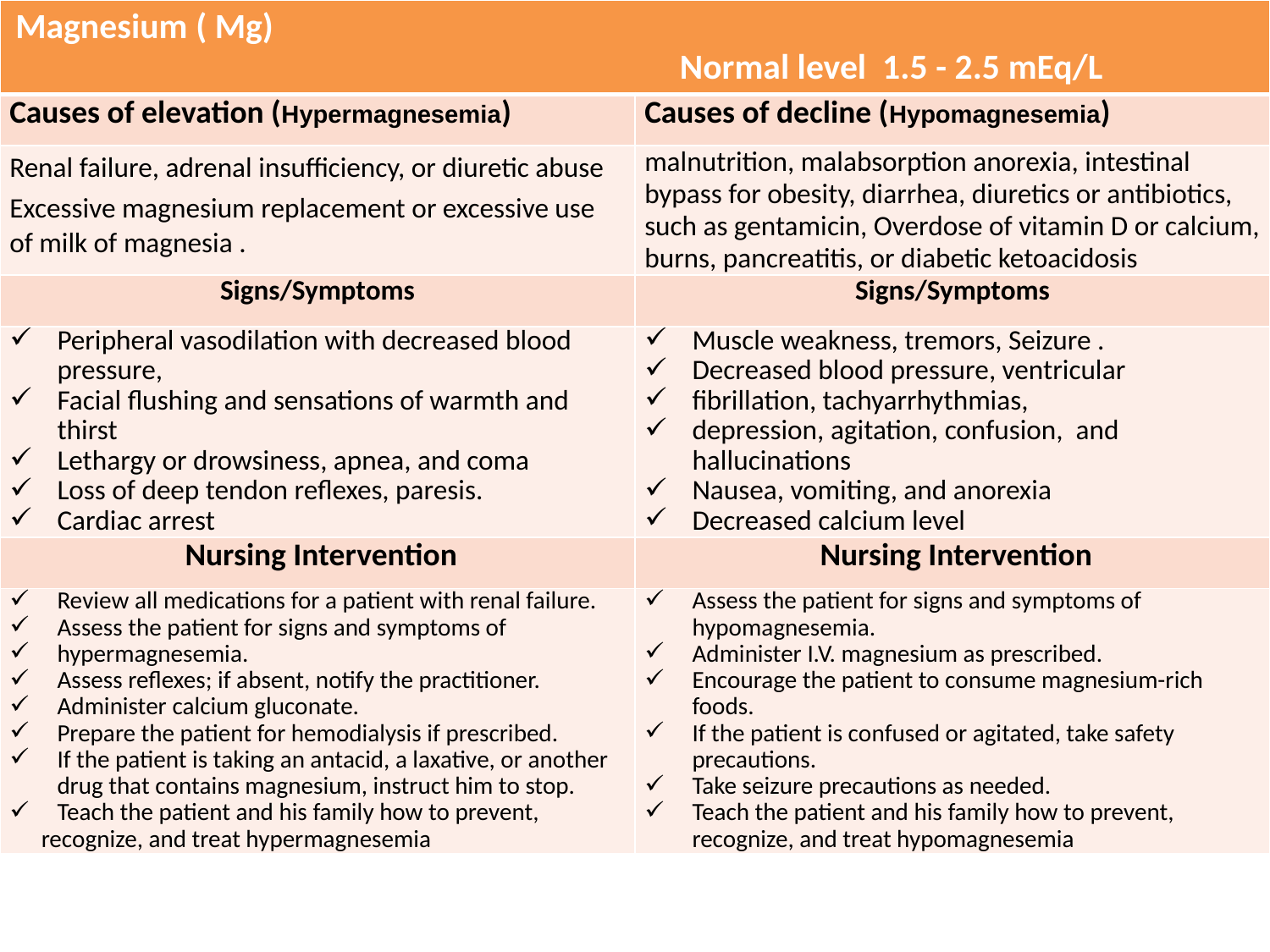

| Magnesium ( Mg) Normal level 1.5 - 2.5 mEq/L |  |
| --- | --- |
| Causes of elevation (Hypermagnesemia) | Causes of decline (Hypomagnesemia) |
| Renal failure, adrenal insufficiency, or diuretic abuse Excessive magnesium replacement or excessive use of milk of magnesia . | malnutrition, malabsorption anorexia, intestinal bypass for obesity, diarrhea, diuretics or antibiotics, such as gentamicin, Overdose of vitamin D or calcium, burns, pancreatitis, or diabetic ketoacidosis |
| Signs/Symptoms | Signs/Symptoms |
| Peripheral vasodilation with decreased blood pressure, Facial flushing and sensations of warmth and thirst Lethargy or drowsiness, apnea, and coma Loss of deep tendon reflexes, paresis. Cardiac arrest | Muscle weakness, tremors, Seizure . Decreased blood pressure, ventricular fibrillation, tachyarrhythmias, depression, agitation, confusion, and hallucinations Nausea, vomiting, and anorexia Decreased calcium level |
| Nursing Intervention | Nursing Intervention |
| Review all medications for a patient with renal failure. Assess the patient for signs and symptoms of hypermagnesemia. Assess reflexes; if absent, notify the practitioner. Administer calcium gluconate. Prepare the patient for hemodialysis if prescribed. If the patient is taking an antacid, a laxative, or another drug that contains magnesium, instruct him to stop. Teach the patient and his family how to prevent, recognize, and treat hypermagnesemia | Assess the patient for signs and symptoms of hypomagnesemia. Administer I.V. magnesium as prescribed. Encourage the patient to consume magnesium-rich foods. If the patient is confused or agitated, take safety precautions. Take seizure precautions as needed. Teach the patient and his family how to prevent, recognize, and treat hypomagnesemia |
#